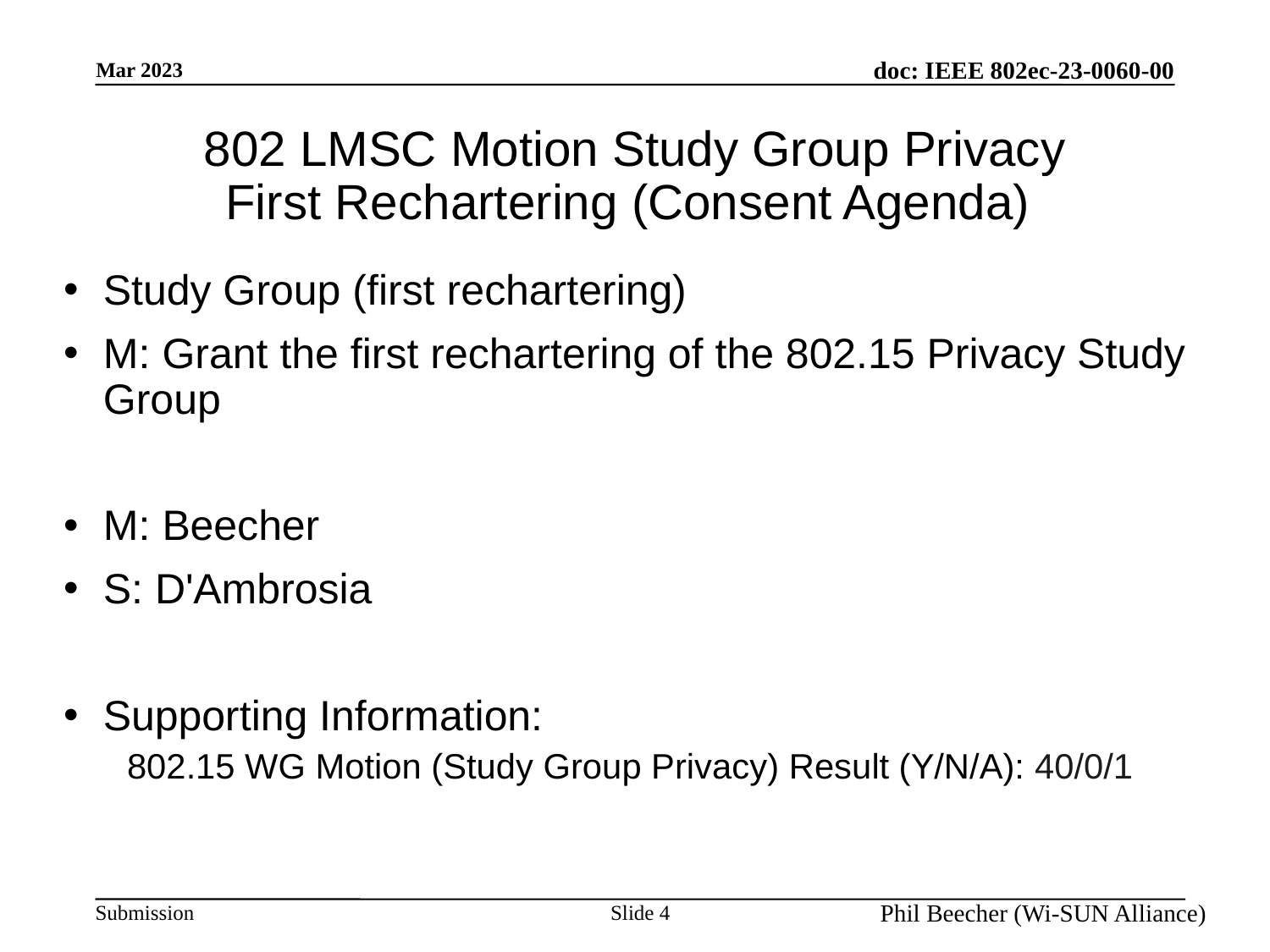

# 802 LMSC Motion Study Group Privacy First Rechartering (Consent Agenda)
Study Group (first rechartering)
M: Grant the first rechartering of the 802.15 Privacy Study Group

M: Beecher
S: D'Ambrosia

Supporting Information:
802.15 WG Motion (Study Group Privacy) Result (Y/N/A): 40/0/1

Slide 4